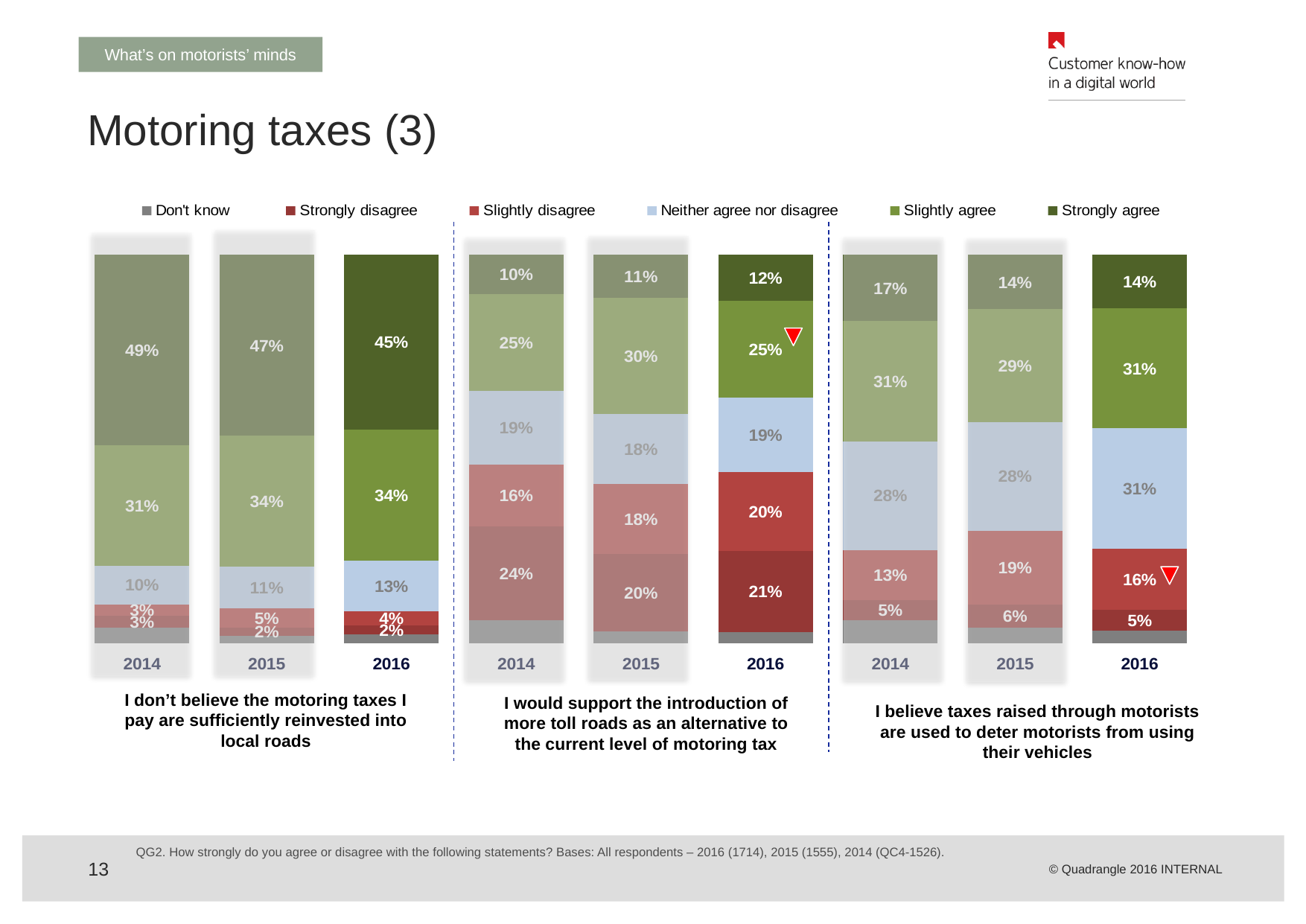

What’s on motorists’ minds
# Motoring taxes (3)

### Chart

| Category | Don't know  | Strongly disagree | Slightly disagree | Neither agree nor disagree | Slightly agree | Strongly agree |
|---|---|---|---|---|---|---|
| 2014 | 0.04000000000000002 | 0.030000000000000002 | 0.030000000000000002 | 0.1 | 0.3100000000000009 | 0.4900000000000003 |
| 2015 | 0.02000000000000001 | 0.02000000000000001 | 0.05 | 0.11 | 0.34 | 0.4700000000000001 |
| 2016 | 0.02347279194792 | 0.02189203911037004 | 0.036715839232580004 | 0.13 | 0.34 | 0.45 |
| 2014 | 0.06000000000000003 | 0.2400000000000002 | 0.16 | 0.19 | 0.25 | 0.1 |
| 2015 | 0.030000000000000002 | 0.2 | 0.18000000000000024 | 0.18000000000000024 | 0.3000000000000003 | 0.11 |
| 2016 | 0.027812465809140006 | 0.21000000000000021 | 0.20212076224489967 | 0.1910502356719 | 0.25 | 0.1178097415964 |
| 2014 | 0.06000000000000003 | 0.05 | 0.13 | 0.2800000000000001 | 0.3100000000000009 | 0.17 |
| 2015 | 0.04000000000000002 | 0.06000000000000003 | 0.19 | 0.2800000000000001 | 0.2900000000000003 | 0.14 |
| 2016 | 0.03208868144691001 | 0.054842473745620235 | 0.15577596266040047 | 0.3103850641774021 | 0.30921820303380154 | 0.13768961493579987 |

I don’t believe the motoring taxes I pay are sufficiently reinvested into local roads
I would support the introduction of more toll roads as an alternative to the current level of motoring tax
I believe taxes raised through motorists are used to deter motorists from using their vehicles
QG2. How strongly do you agree or disagree with the following statements? Bases: All respondents – 2016 (1714), 2015 (1555), 2014 (QC4-1526).